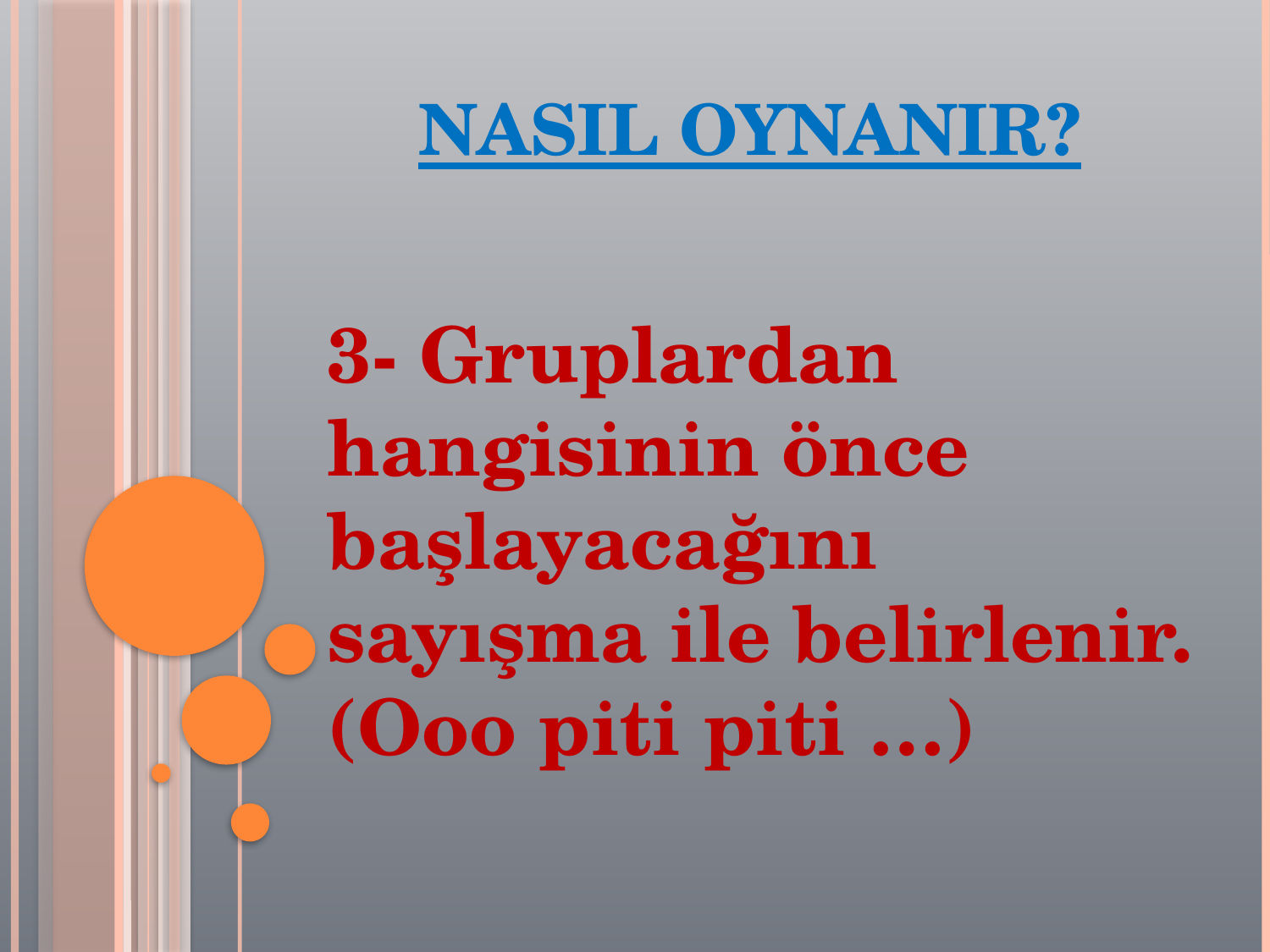

# NASIL OYNANIR?

3- Gruplardan hangisinin önce başlayacağını sayışma ile belirlenir. (Ooo piti piti …)